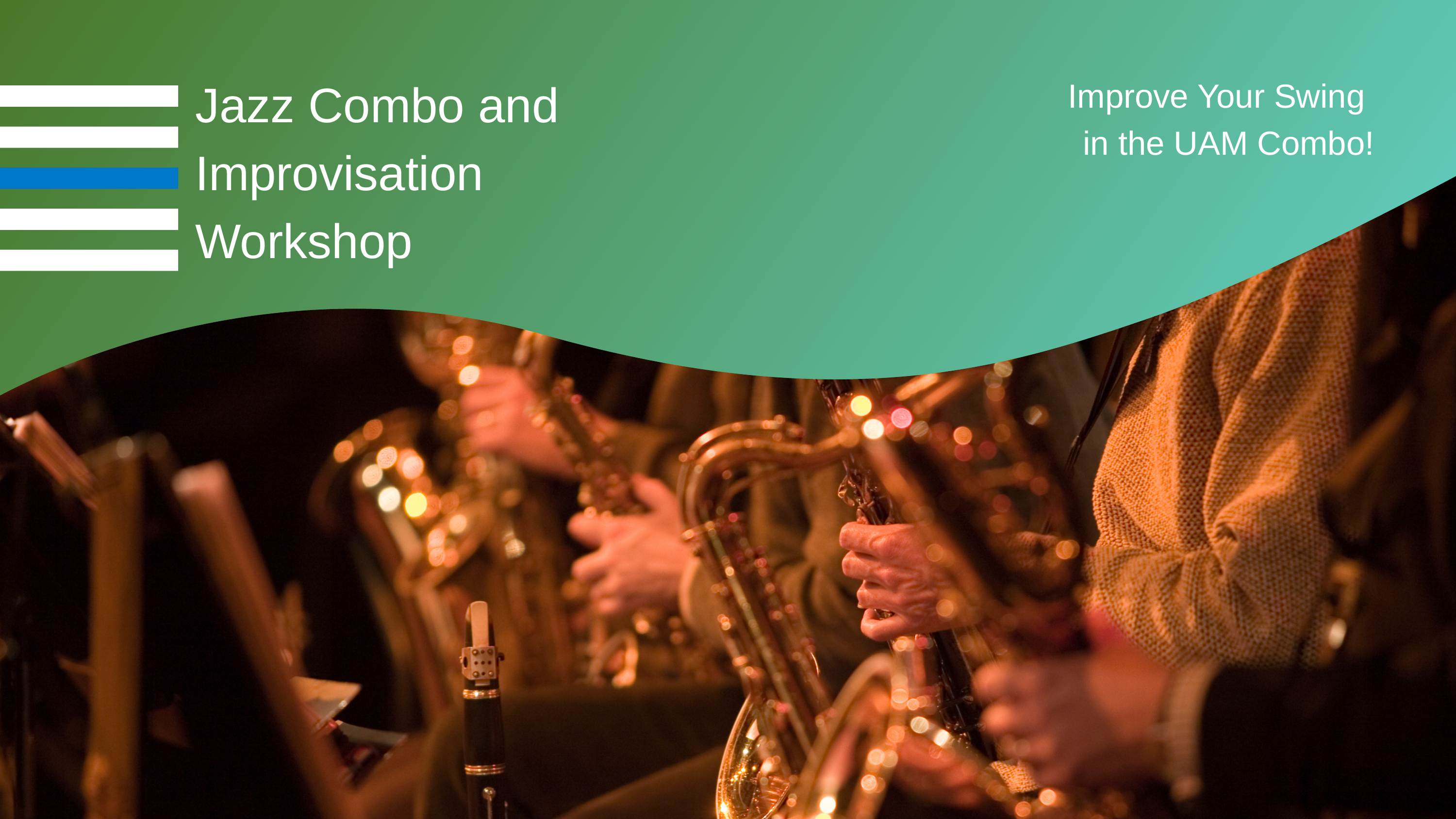

Jazz Combo and Improvisation Workshop
Improve Your Swing
in the UAM Combo!